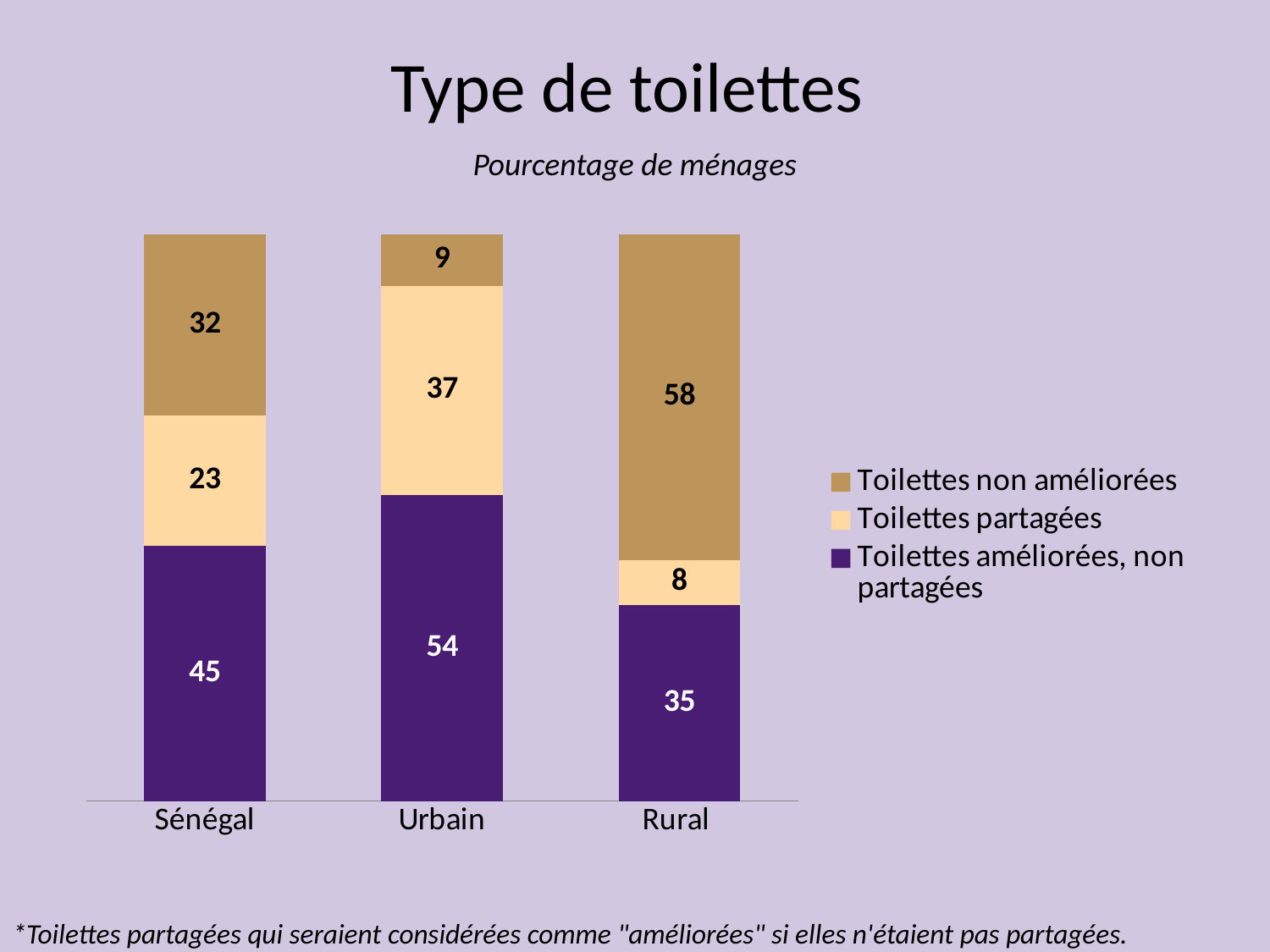

# Type de toilettes
Pourcentage de ménages

### Chart

| Category | Toilettes améliorées, non partagées | Toilettes partagées | Toilettes non améliorées |
|---|---|---|---|
| Sénégal | 45.0 | 23.0 | 32.0 |
| Urbain | 54.0 | 37.0 | 9.0 |
| Rural  | 35.0 | 8.0 | 58.0 |
*Toilettes partagées qui seraient considérées comme "améliorées" si elles n'étaient pas partagées.